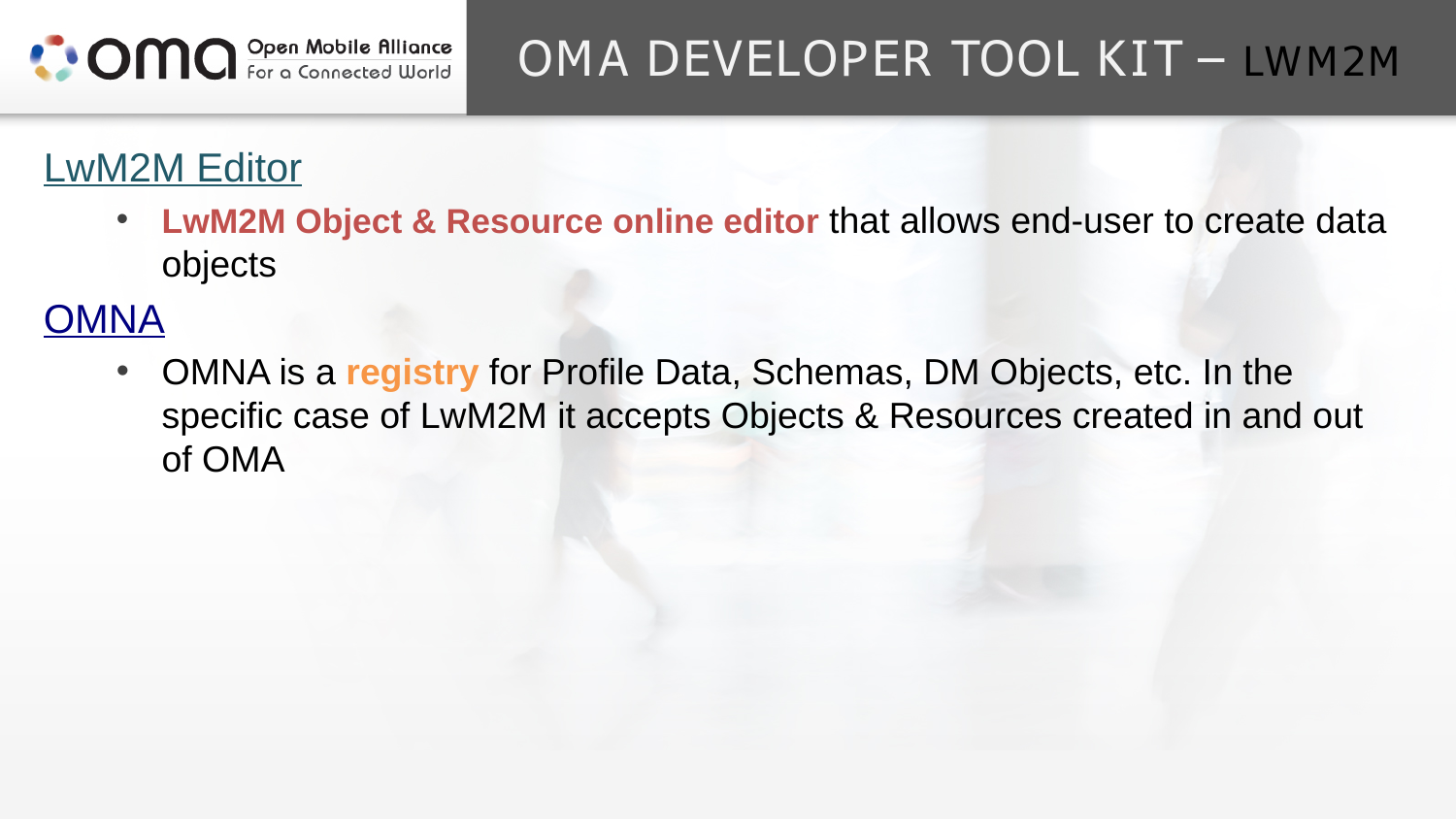

# OMA Developer Tool Kit – LwM2M
LwM2M Editor
LwM2M Object & Resource online editor that allows end-user to create data objects
OMNA
OMNA is a registry for Profile Data, Schemas, DM Objects, etc. In the specific case of LwM2M it accepts Objects & Resources created in and out of OMA